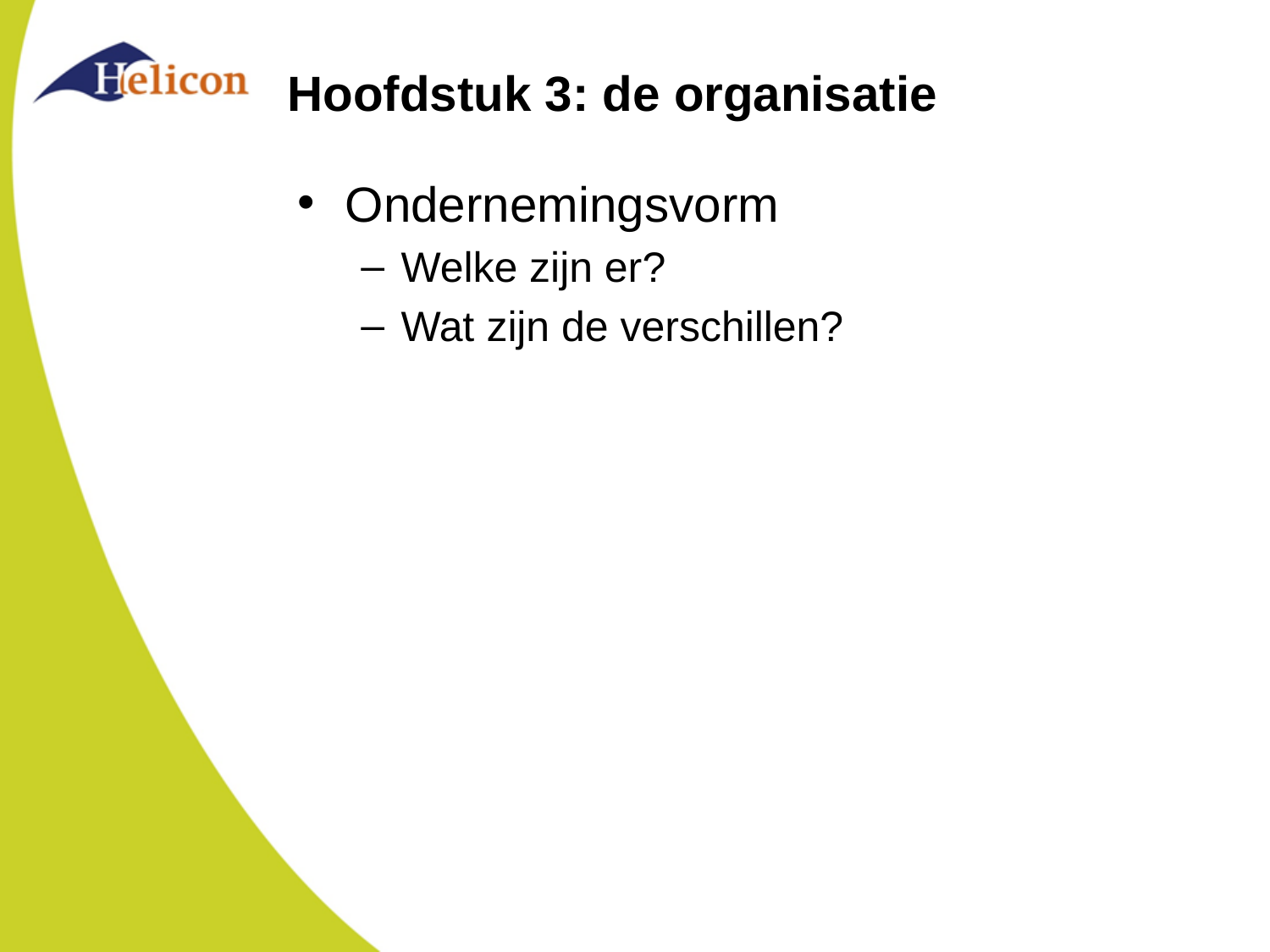

# Hoofdstuk 3: de organisatie
Ondernemingsvorm
Welke zijn er?
Wat zijn de verschillen?